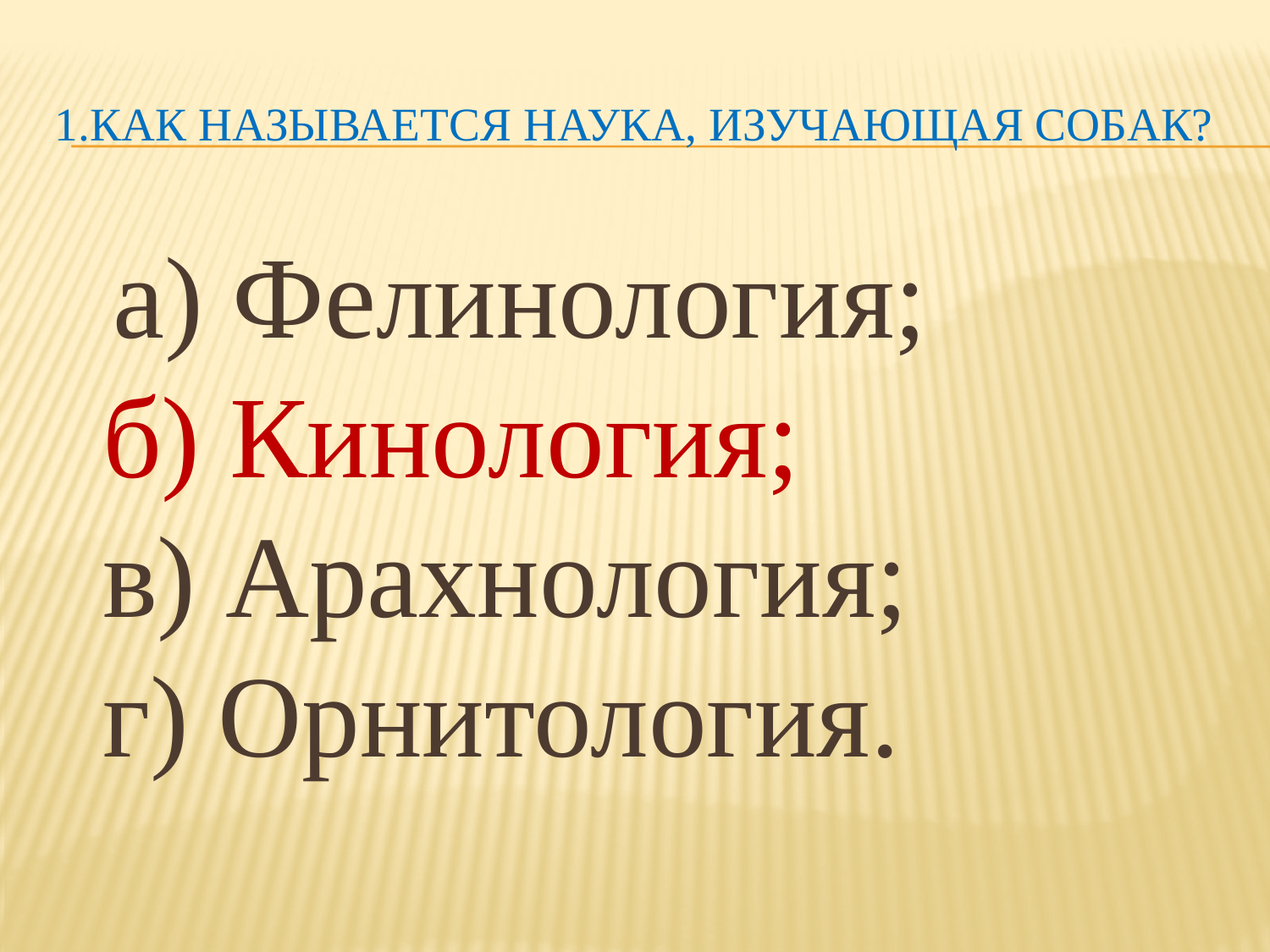

# 1.Как называется наука, изучающая собак?
  а) Фелинология;
б) Кинология;
в) Арахнология;
г) Орнитология.